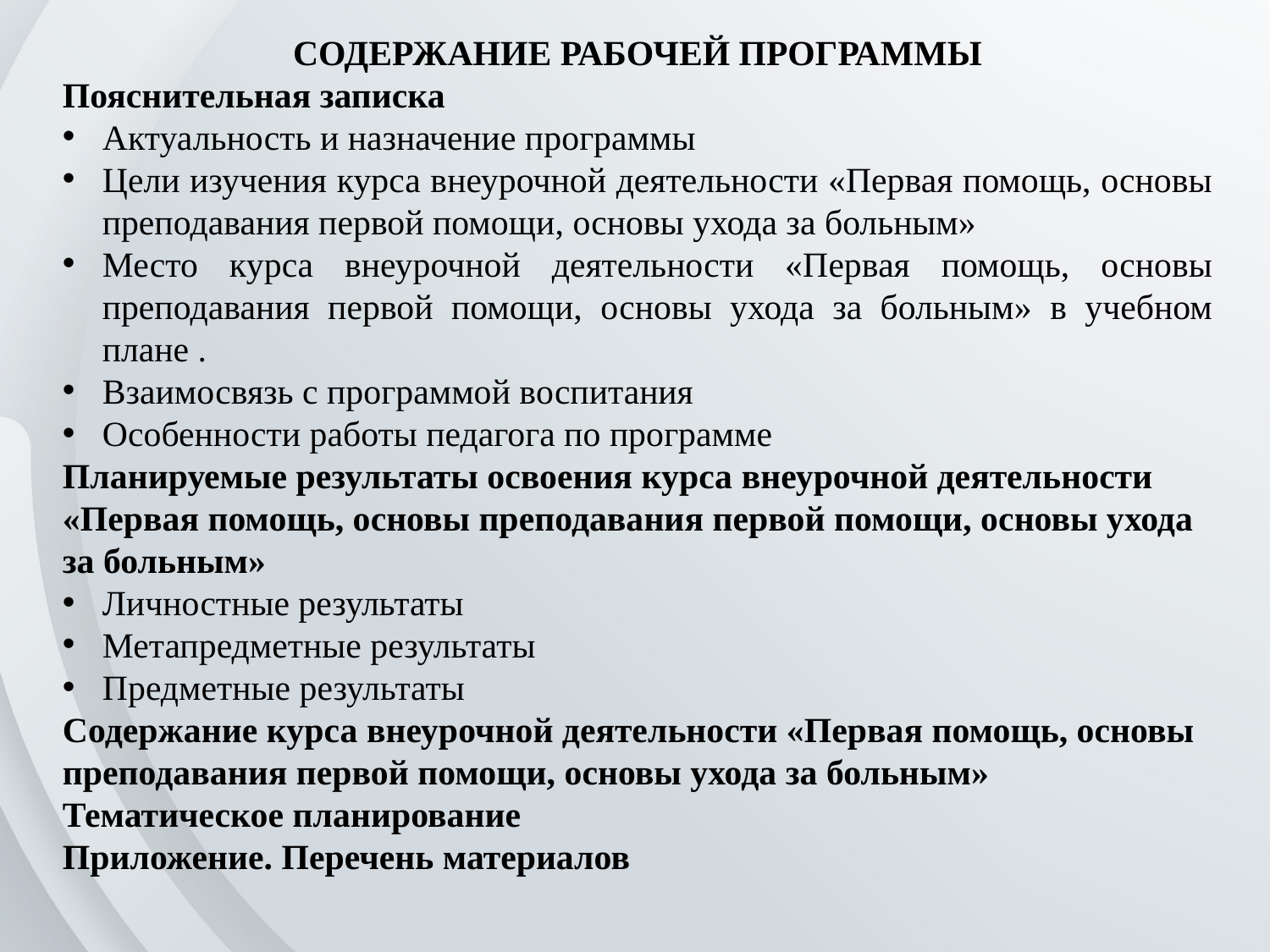

СОДЕРЖАНИЕ РАБОЧЕЙ ПРОГРАММЫ
Пояснительная записка
Актуальность и назначение программы
Цели изучения курса внеурочной деятельности «Первая помощь, основы преподавания первой помощи, основы ухода за больным»
Место курса внеурочной деятельности «Первая помощь, основы преподавания первой помощи, основы ухода за больным» в учебном плане .
Взаимосвязь с программой воспитания
Особенности работы педагога по программе
Планируемые результаты освоения курса внеурочной деятельности «Первая помощь, основы преподавания первой помощи, основы ухода за больным»
Личностные результаты
Метапредметные результаты
Предметные результаты
Содержание курса внеурочной деятельности «Первая помощь, основы преподавания первой помощи, основы ухода за больным»
Тематическое планирование
Приложение. Перечень материалов